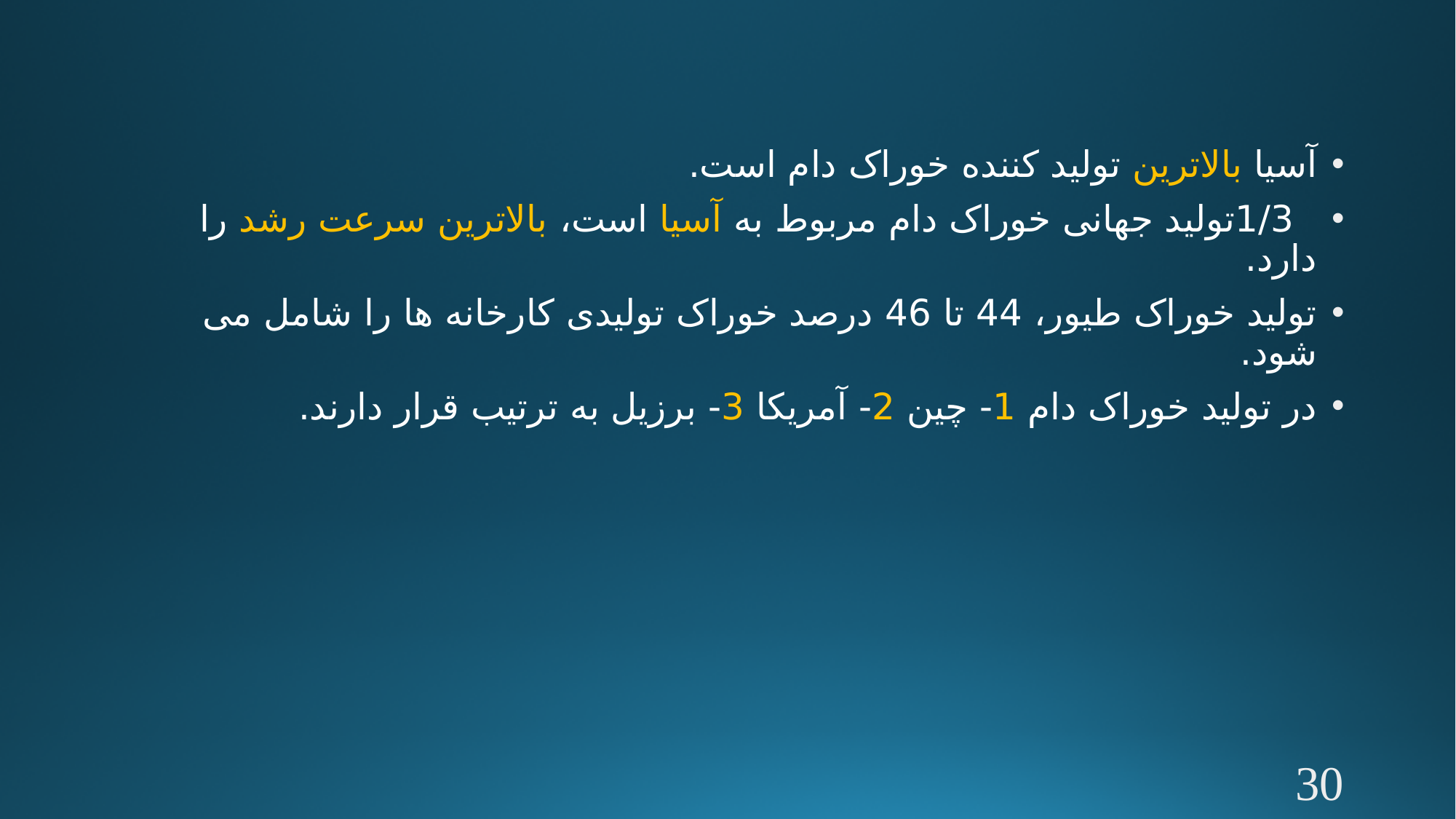

#
آسیا بالاترین تولید کننده خوراک دام است.
  1/3تولید جهانی خوراک دام مربوط به آسیا است، بالاترین سرعت رشد را دارد.
تولید خوراک طیور، 44 تا 46 درصد خوراک تولیدی کارخانه ها را شامل می شود.
در تولید خوراک دام 1- چین 2- آمریکا 3- برزیل به ترتیب قرار دارند.
30